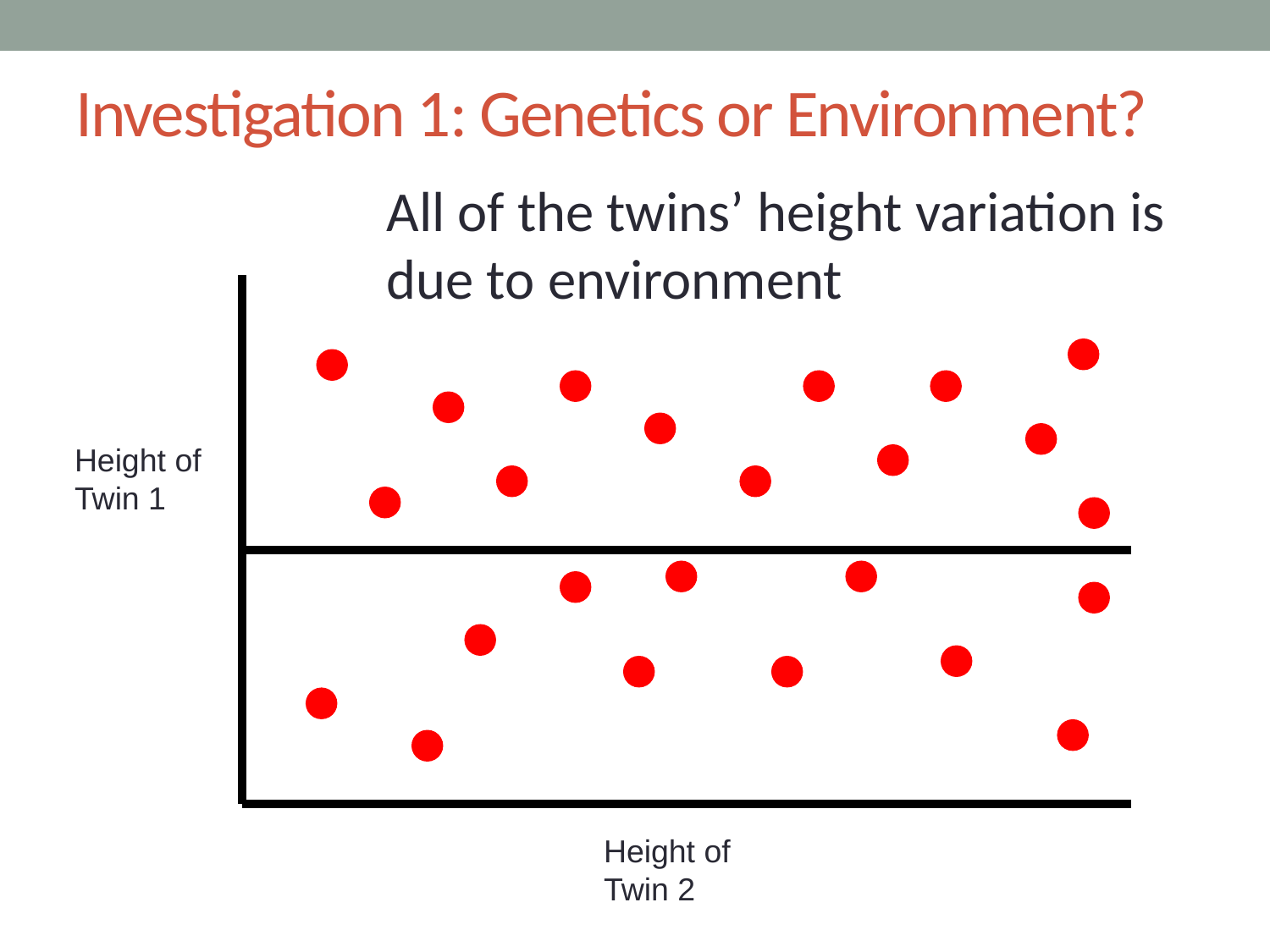

Investigation 1: Genetics or Environment?
All of the twins’ height variation is
due to environment

Height of
Twin 1

Height of
Twin 2